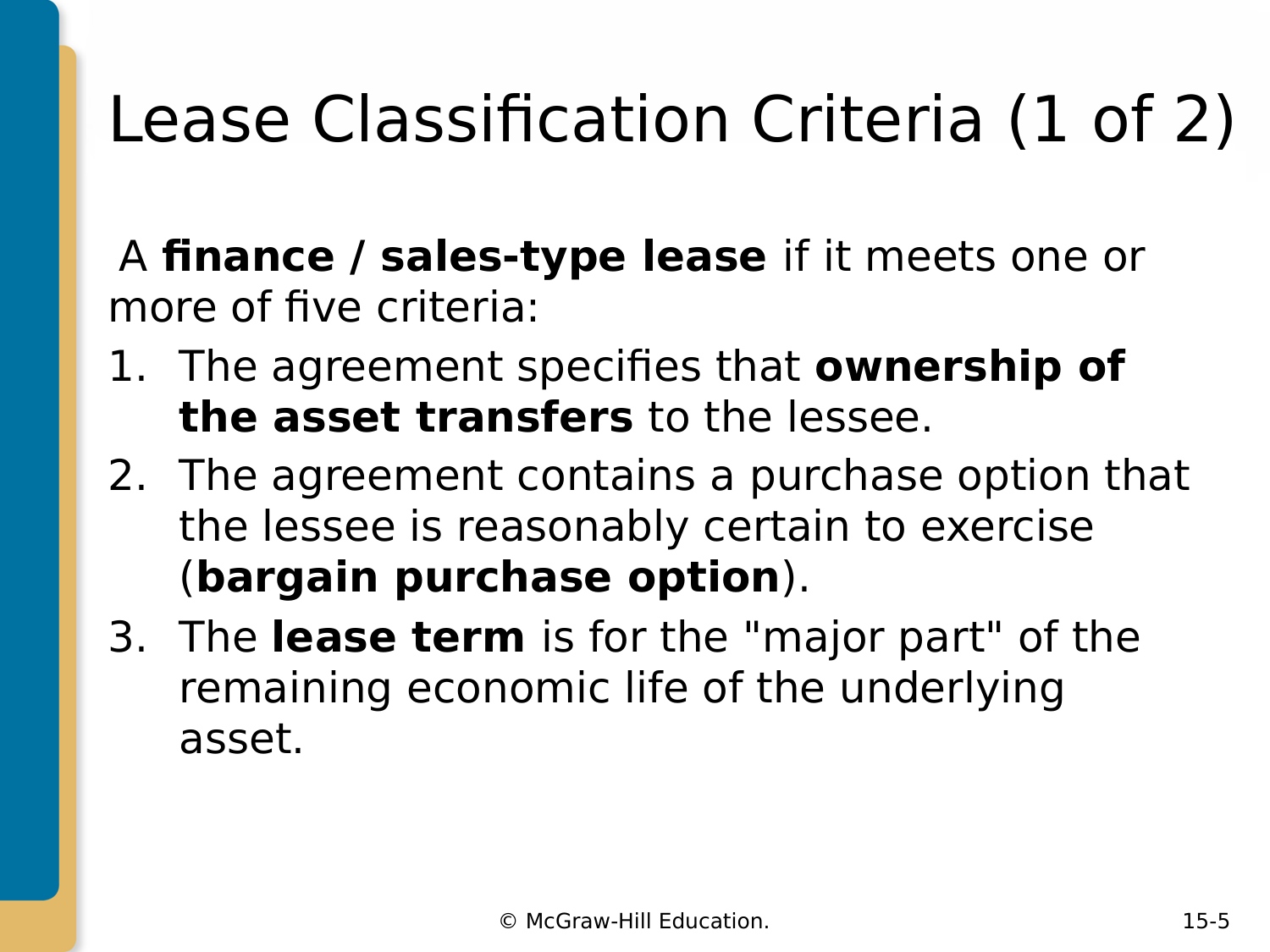

# Lease Classification Criteria (1 of 2)
 A finance / sales-type lease if it meets one or more of five criteria:
The agreement specifies that ownership of the asset transfers to the lessee.
The agreement contains a purchase option that the lessee is reasonably certain to exercise (bargain purchase option).
The lease term is for the "major part" of the remaining economic life of the underlying asset.